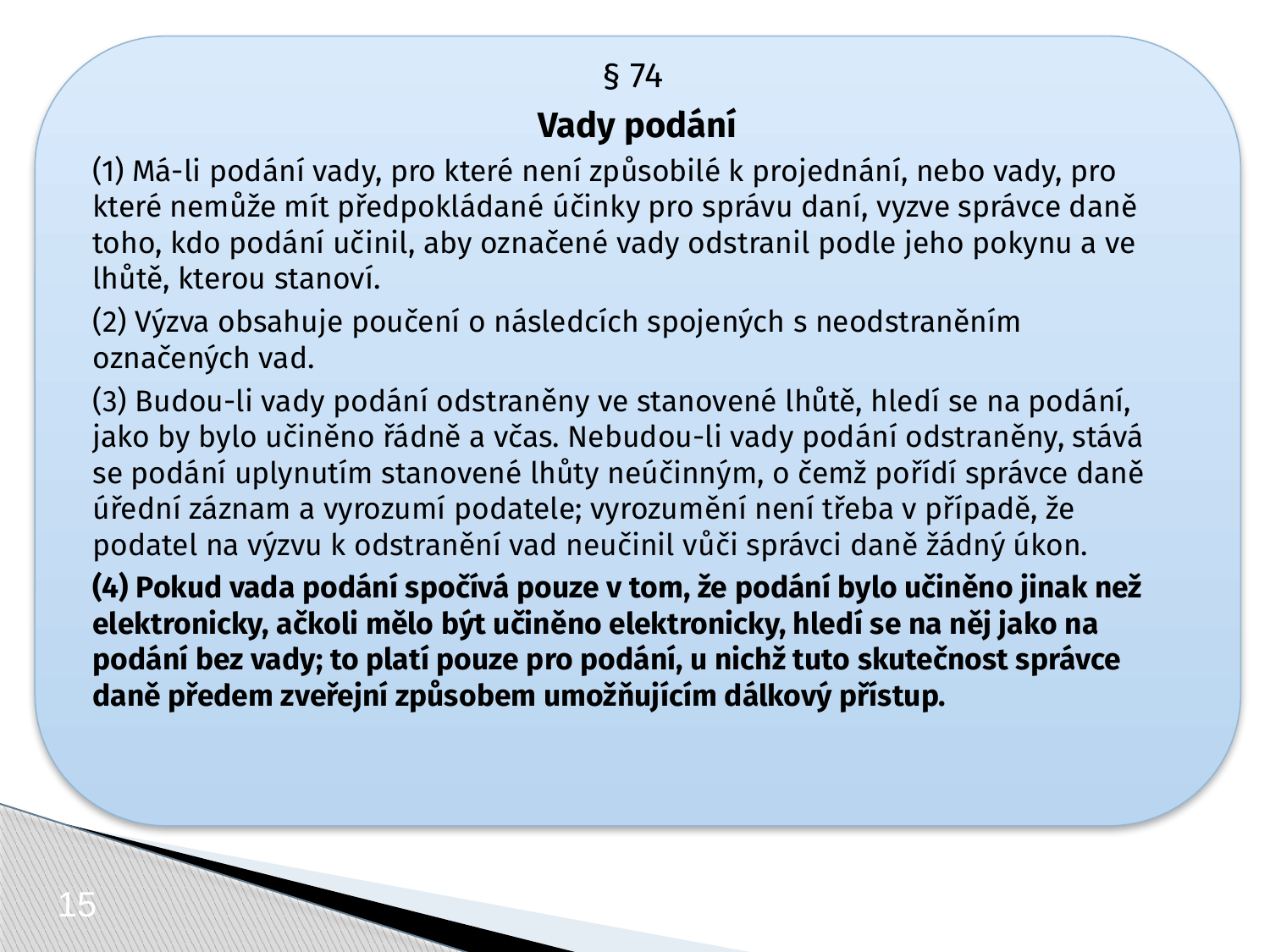

§ 74
Vady podání
(1) Má-li podání vady, pro které není způsobilé k projednání, nebo vady, pro které nemůže mít předpokládané účinky pro správu daní, vyzve správce daně toho, kdo podání učinil, aby označené vady odstranil podle jeho pokynu a ve lhůtě, kterou stanoví.
(2) Výzva obsahuje poučení o následcích spojených s neodstraněním označených vad.
(3) Budou-li vady podání odstraněny ve stanovené lhůtě, hledí se na podání, jako by bylo učiněno řádně a včas. Nebudou-li vady podání odstraněny, stává se podání uplynutím stanovené lhůty neúčinným, o čemž pořídí správce daně úřední záznam a vyrozumí podatele; vyrozumění není třeba v případě, že podatel na výzvu k odstranění vad neučinil vůči správci daně žádný úkon.
(4) Pokud vada podání spočívá pouze v tom, že podání bylo učiněno jinak než elektronicky, ačkoli mělo být učiněno elektronicky, hledí se na něj jako na podání bez vady; to platí pouze pro podání, u nichž tuto skutečnost správce daně předem zveřejní způsobem umožňujícím dálkový přístup.

15